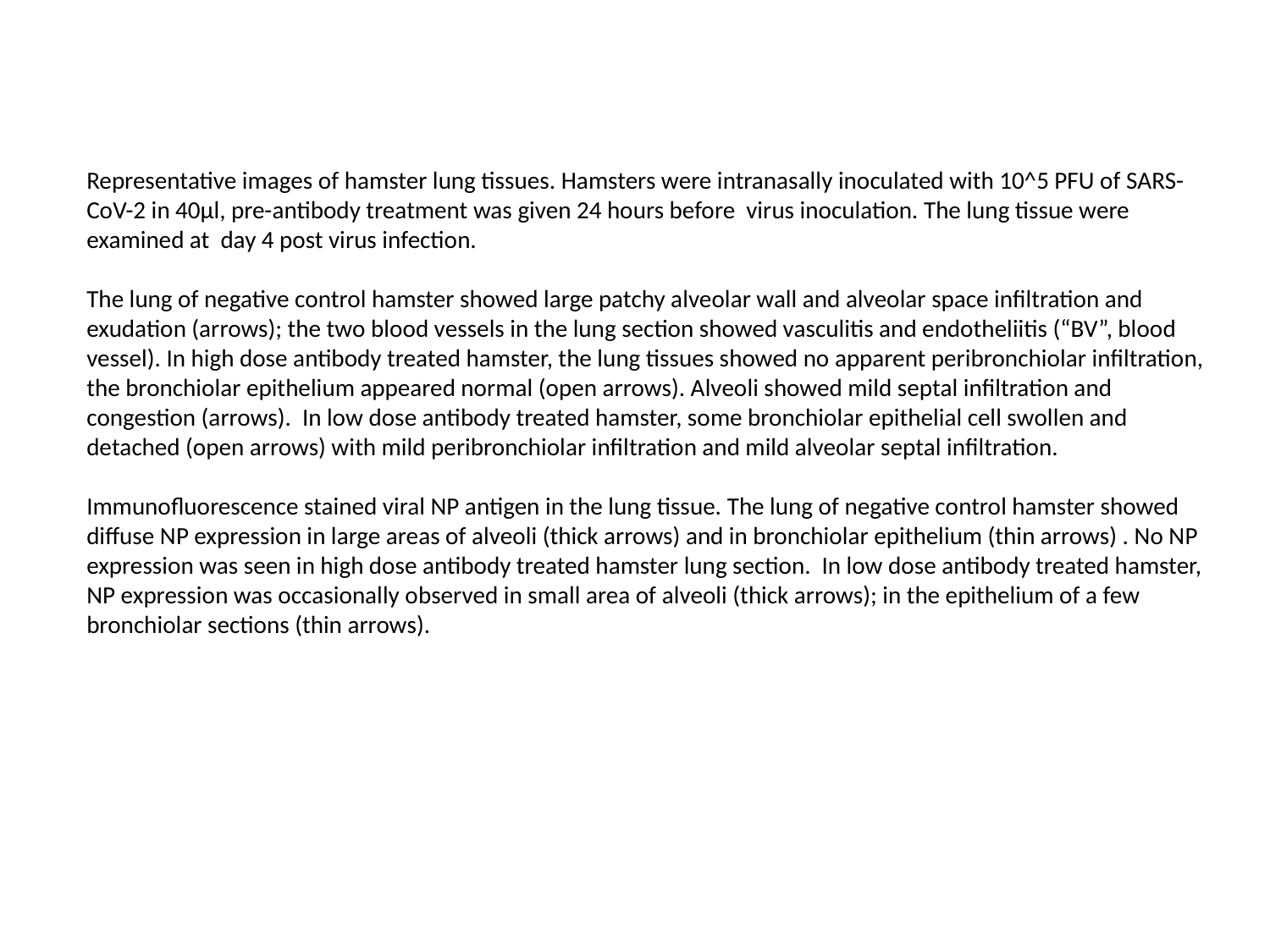

Representative images of hamster lung tissues. Hamsters were intranasally inoculated with 10^5 PFU of SARS-CoV-2 in 40µl, pre-antibody treatment was given 24 hours before  virus inoculation. The lung tissue were examined at  day 4 post virus infection.

The lung of negative control hamster showed large patchy alveolar wall and alveolar space infiltration and exudation (arrows); the two blood vessels in the lung section showed vasculitis and endotheliitis (“BV”, blood vessel). In high dose antibody treated hamster, the lung tissues showed no apparent peribronchiolar infiltration, the bronchiolar epithelium appeared normal (open arrows). Alveoli showed mild septal infiltration and congestion (arrows).  In low dose antibody treated hamster, some bronchiolar epithelial cell swollen and detached (open arrows) with mild peribronchiolar infiltration and mild alveolar septal infiltration.

Immunofluorescence stained viral NP antigen in the lung tissue. The lung of negative control hamster showed diffuse NP expression in large areas of alveoli (thick arrows) and in bronchiolar epithelium (thin arrows) . No NP expression was seen in high dose antibody treated hamster lung section.  In low dose antibody treated hamster, NP expression was occasionally observed in small area of alveoli (thick arrows); in the epithelium of a few bronchiolar sections (thin arrows).